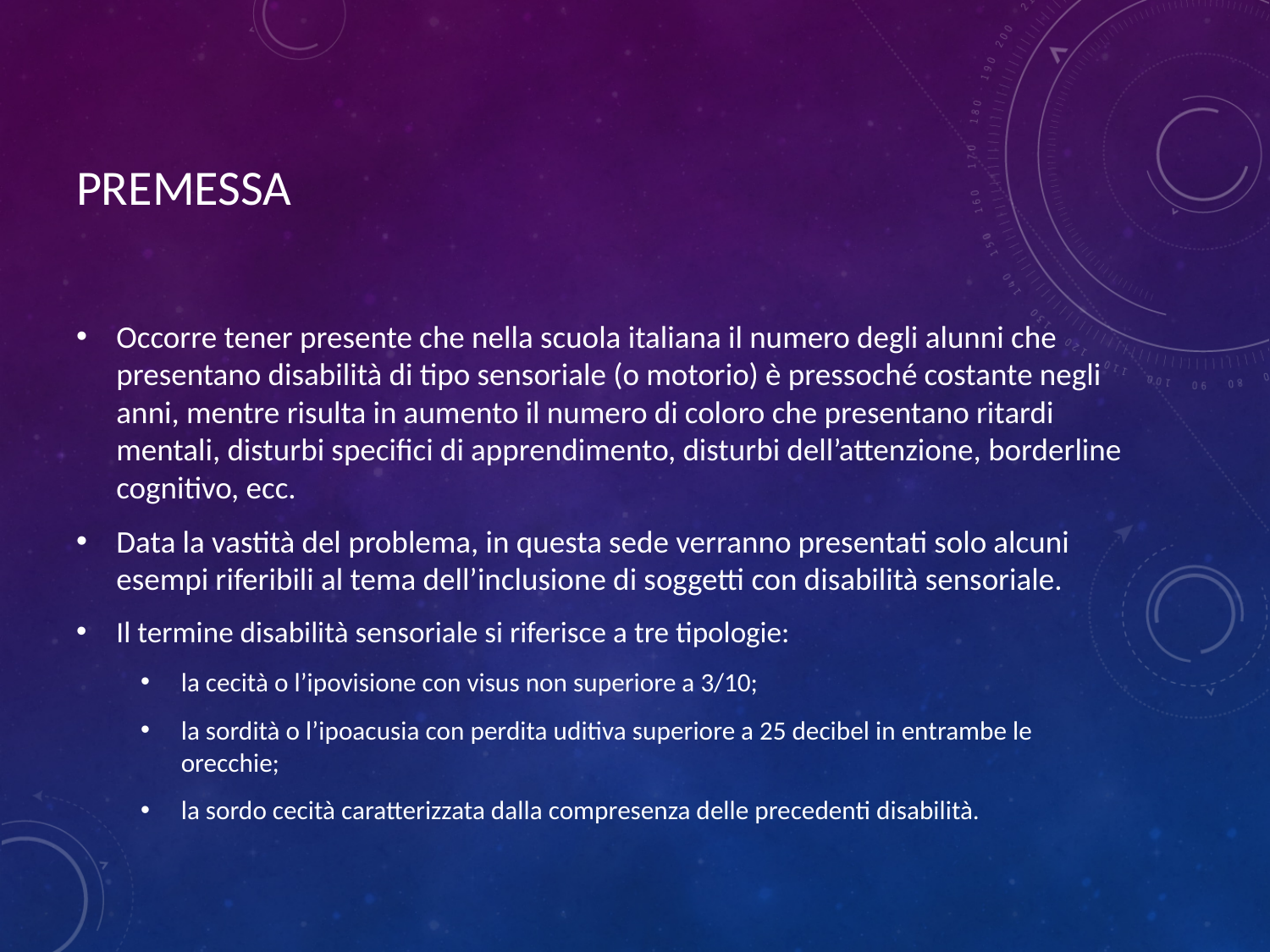

# Premessa
Occorre tener presente che nella scuola italiana il numero degli alunni che presentano disabilità di tipo sensoriale (o motorio) è pressoché costante negli anni, mentre risulta in aumento il numero di coloro che presentano ritardi mentali, disturbi specifici di apprendimento, disturbi dell’attenzione, borderline cognitivo, ecc.
Data la vastità del problema, in questa sede verranno presentati solo alcuni esempi riferibili al tema dell’inclusione di soggetti con disabilità sensoriale.
Il termine disabilità sensoriale si riferisce a tre tipologie:
la cecità o l’ipovisione con visus non superiore a 3/10;
la sordità o l’ipoacusia con perdita uditiva superiore a 25 decibel in entrambe le orecchie;
la sordo cecità caratterizzata dalla compresenza delle precedenti disabilità.